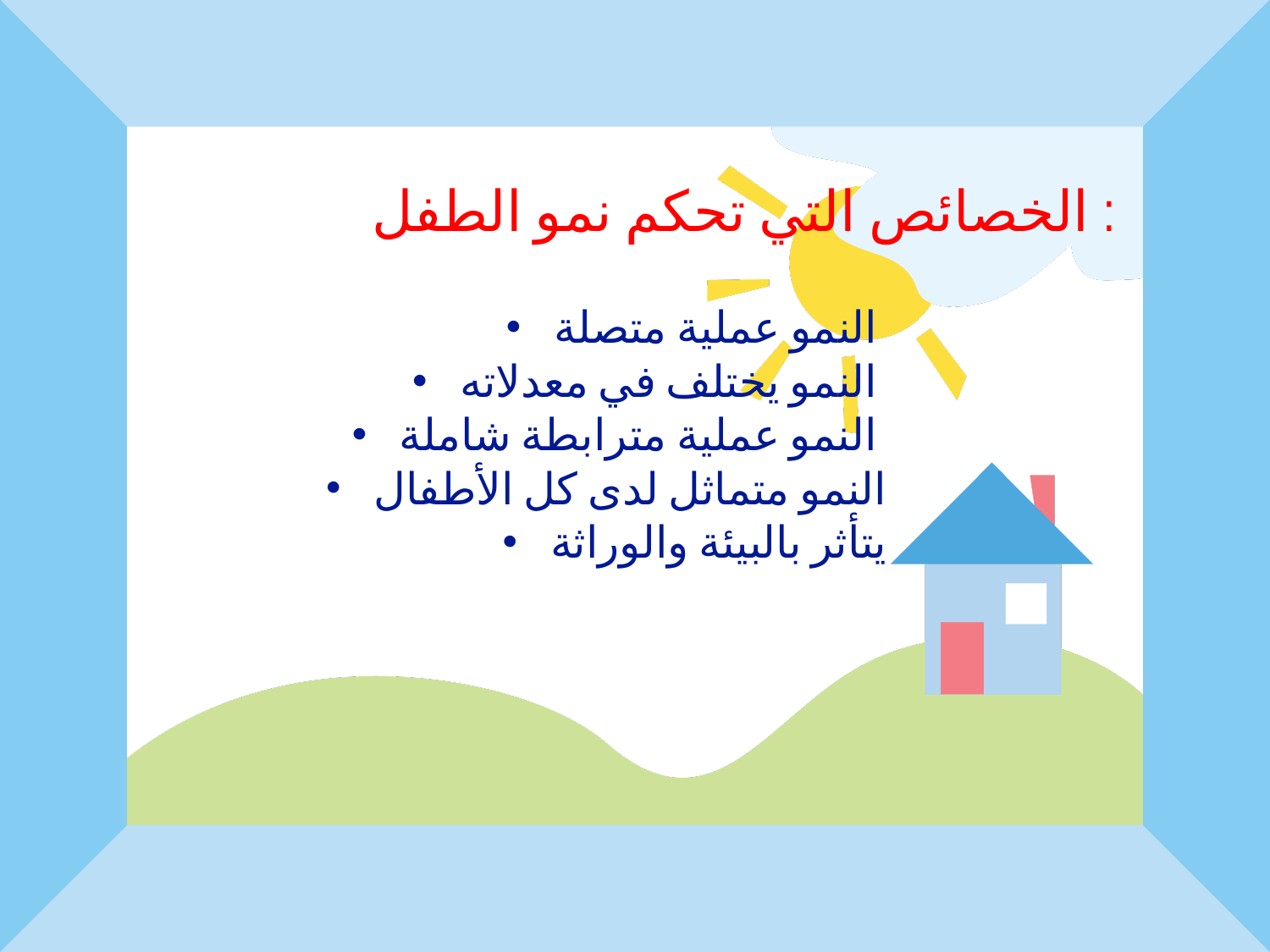

الخصائص التي تحكم نمو الطفل :
النمو عملية متصلة
النمو يختلف في معدلاته
النمو عملية مترابطة شاملة
النمو متماثل لدى كل الأطفال
يتأثر بالبيئة والوراثة